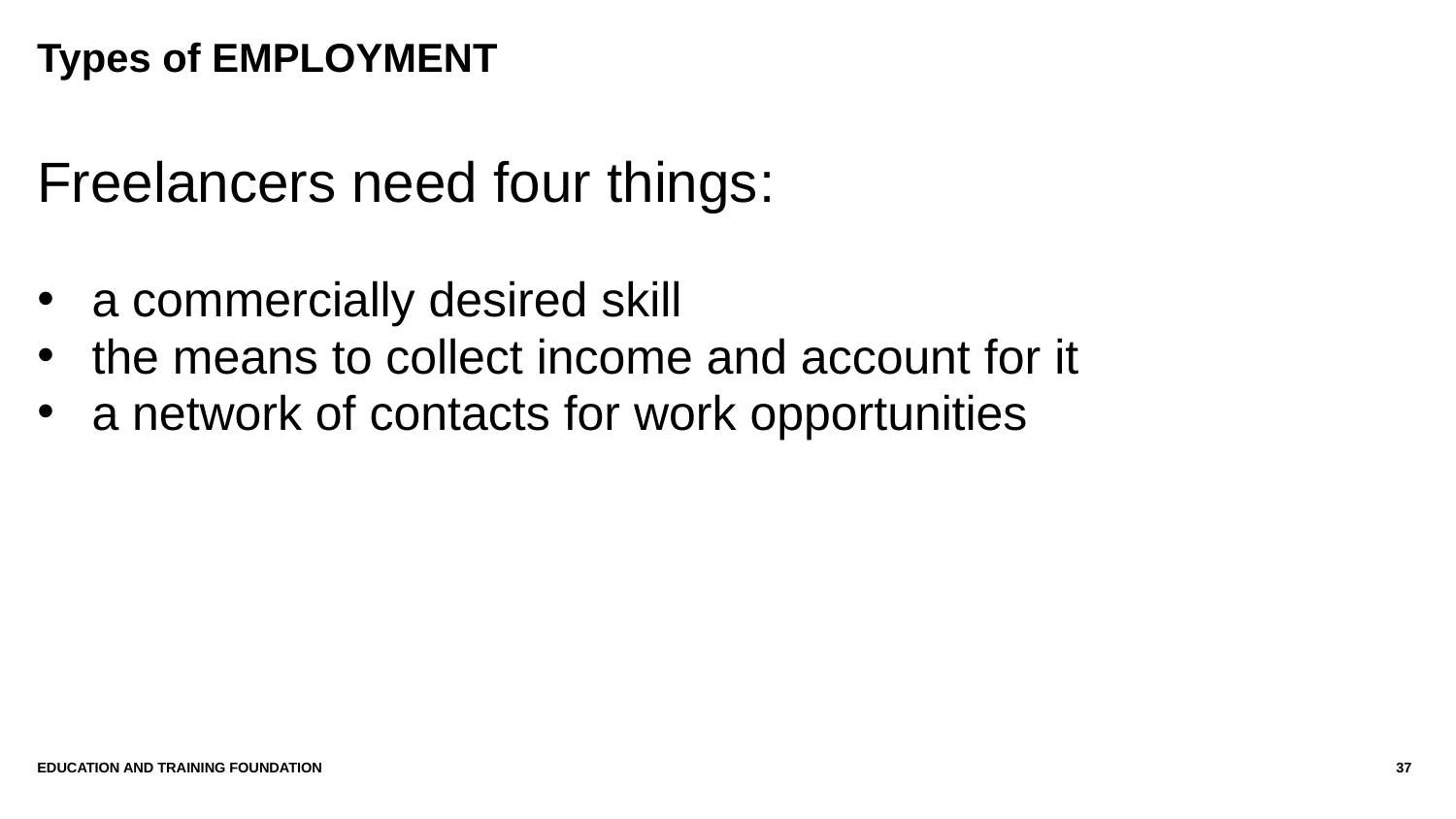

# Types of EMPLOYMENT
Freelancers need four things:

a commercially desired skill
the means to collect income and account for it
a network of contacts for work opportunities

Education and Training Foundation
37